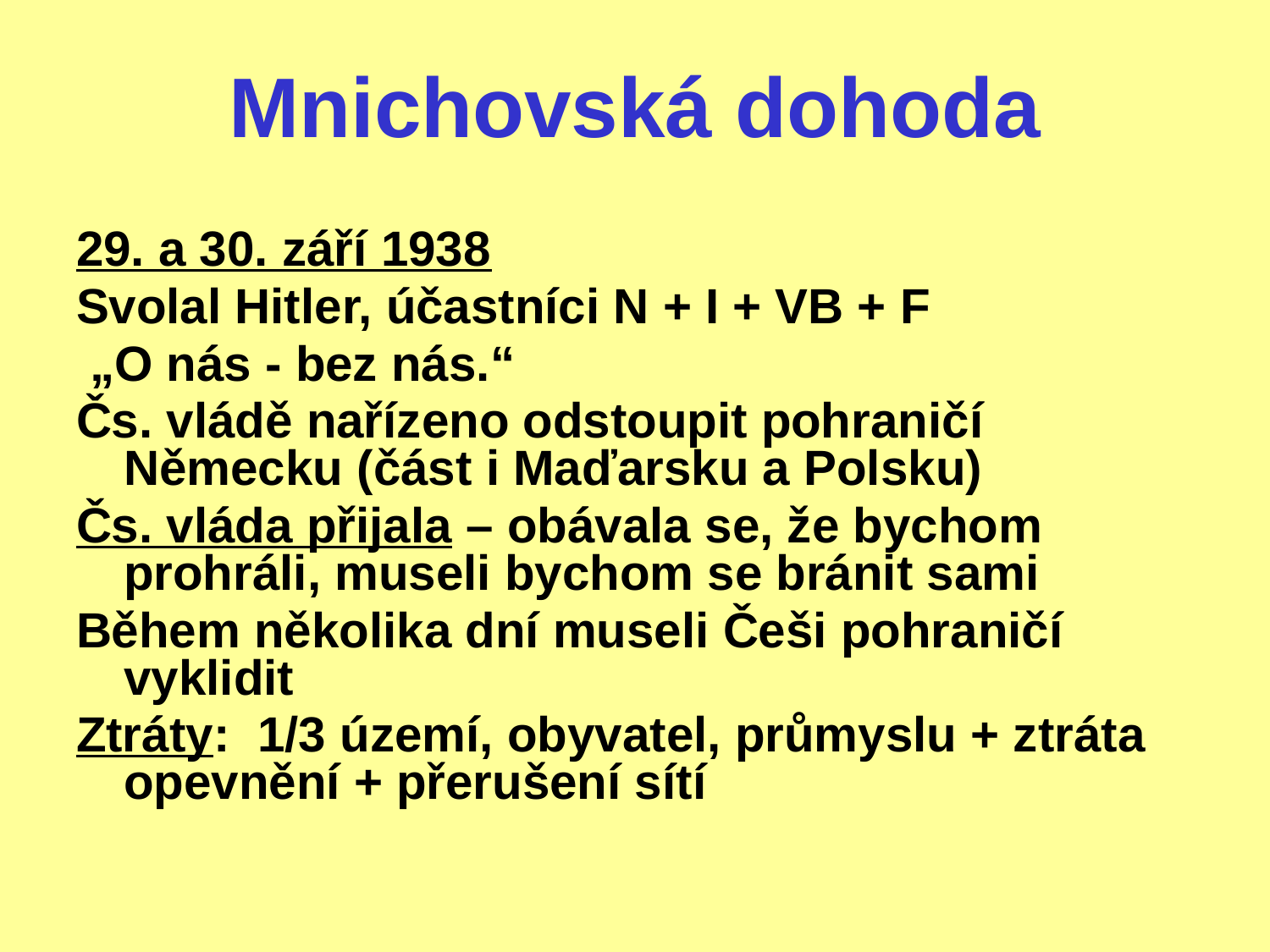

# Mnichovská dohoda
29. a 30. září 1938
Svolal Hitler, účastníci N + I + VB + F
 „O nás - bez nás.“
Čs. vládě nařízeno odstoupit pohraničí Německu (část i Maďarsku a Polsku)
Čs. vláda přijala – obávala se, že bychom prohráli, museli bychom se bránit sami
Během několika dní museli Češi pohraničí vyklidit
Ztráty:  1/3 území, obyvatel, průmyslu + ztráta opevnění + přerušení sítí